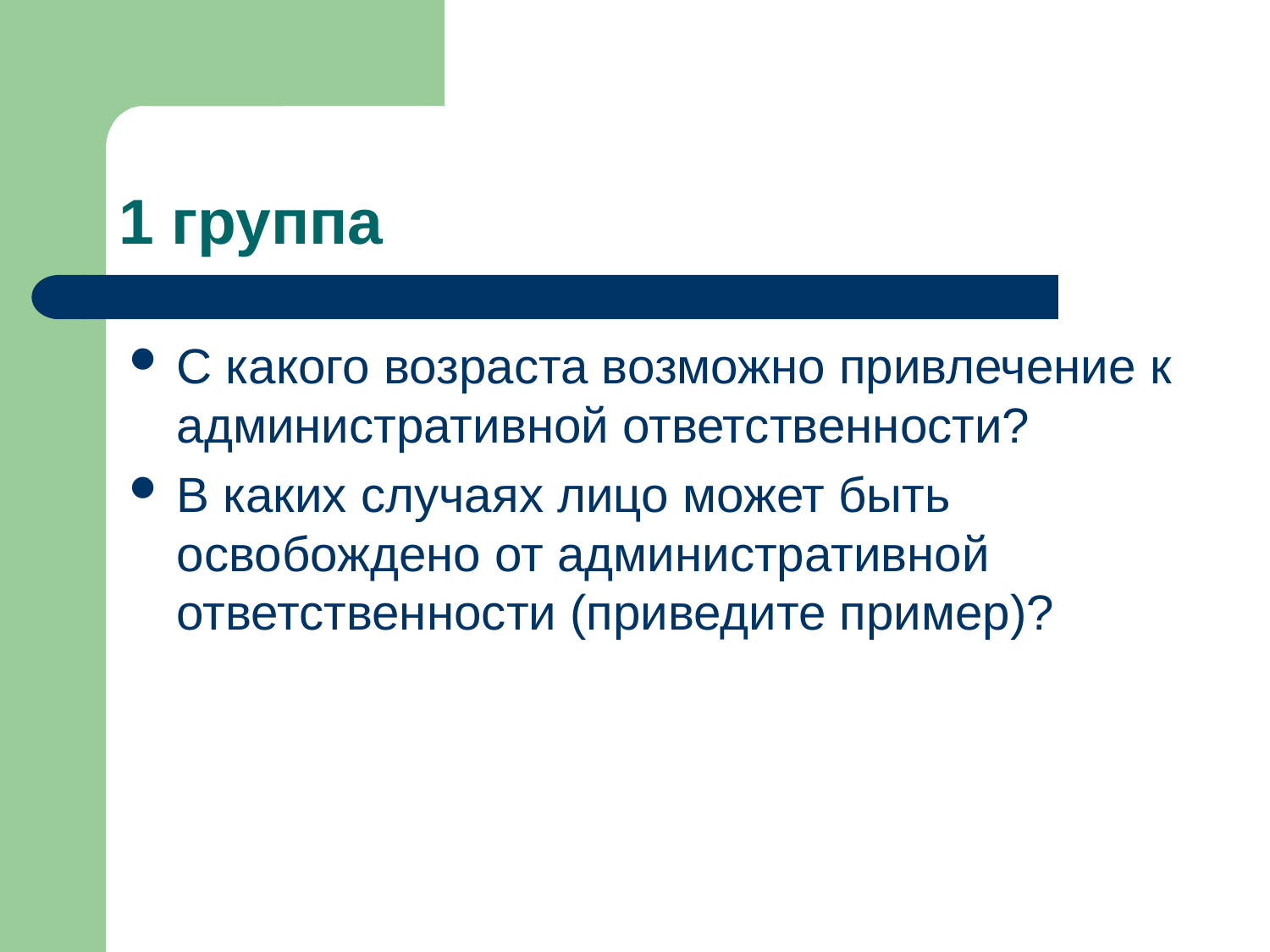

# 1 группа
С какого возраста возможно привлечение к административной ответственности?
В каких случаях лицо может быть освобождено от административной ответственности (приведите пример)?